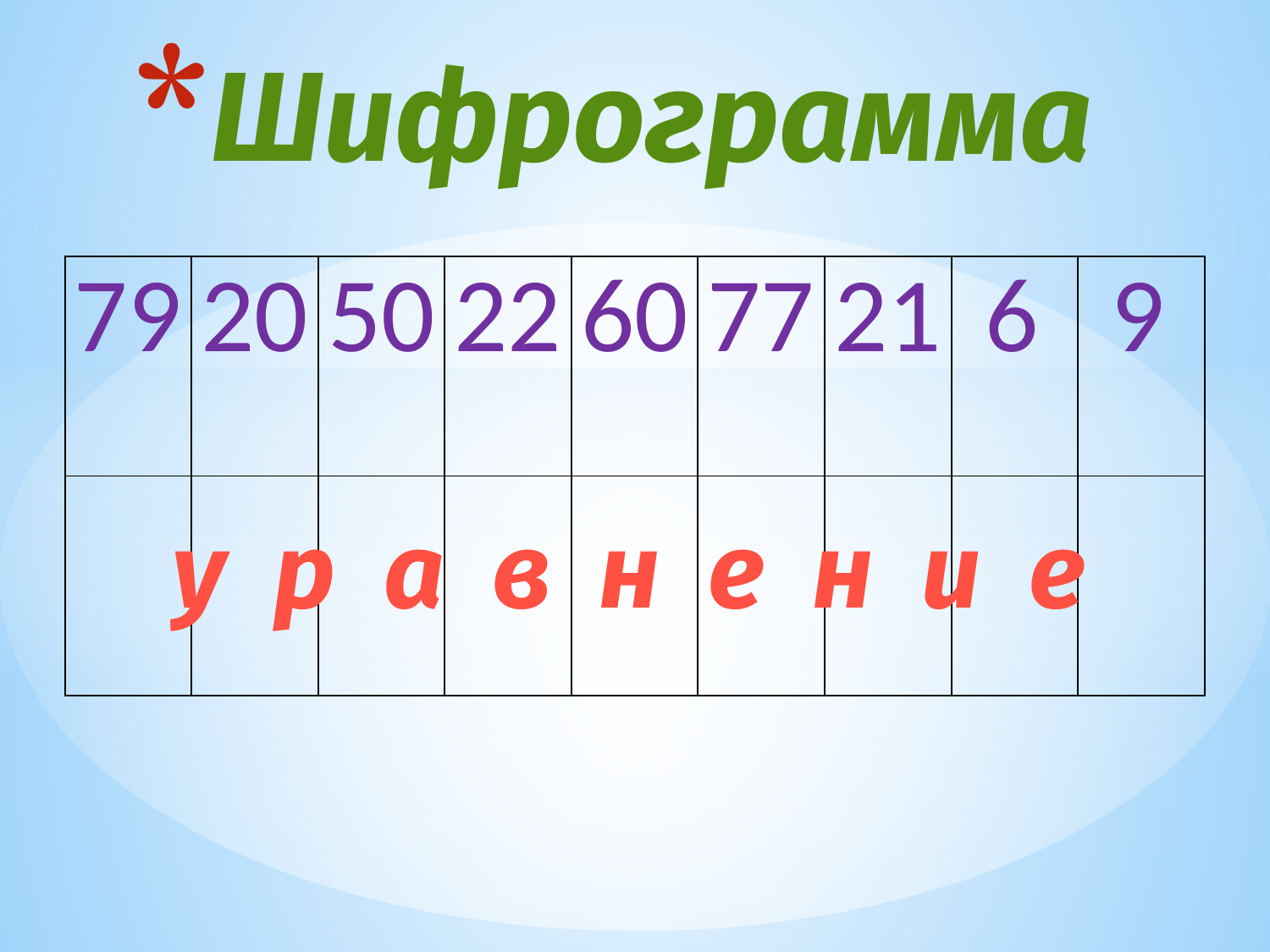

# Шифрограмма

| 79 | 20 | 50 | 22 | 60 | 77 | 21 | 6 | 9 |
| --- | --- | --- | --- | --- | --- | --- | --- | --- |
|  |  |  |  |  |  |  |  |  |
у  р  а  в  н  е  н  и  е